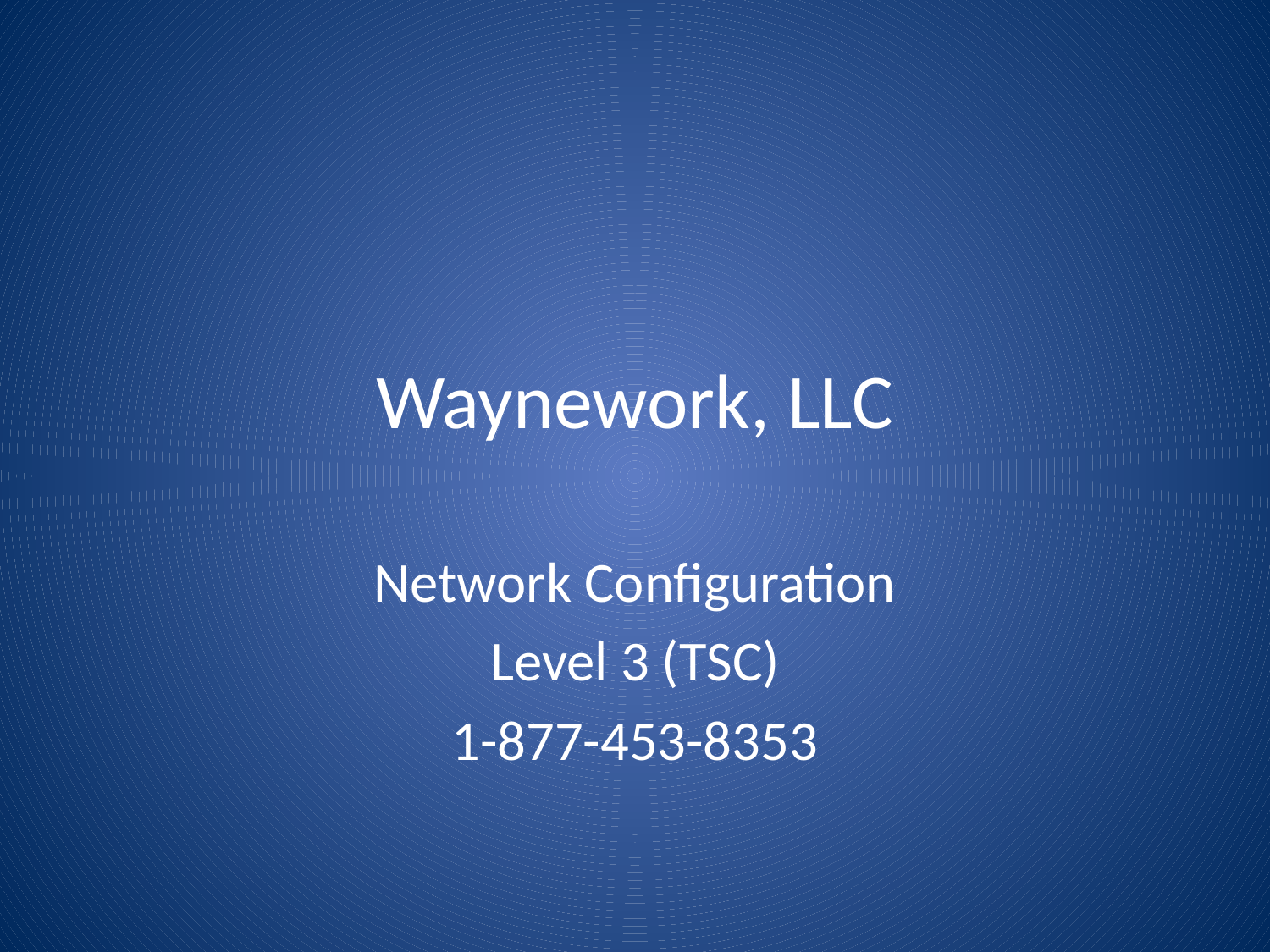

# Waynework, LLC
Network Configuration
Level 3 (TSC)
1-877-453-8353